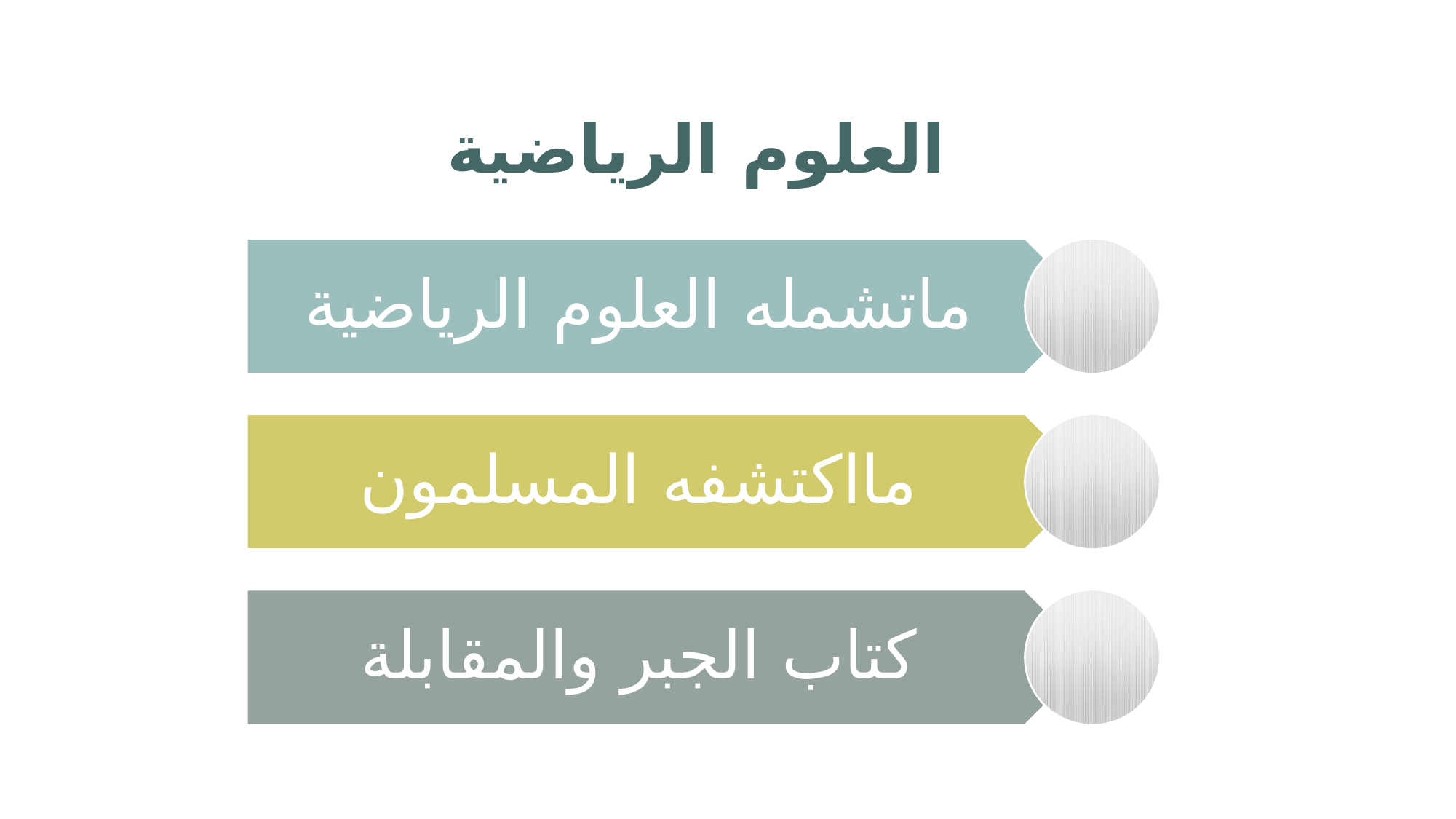

العلوم الرياضية

ماتشمله العلوم الرياضية

مااكتشفه المسلمون

كتاب الجبر والمقابلة